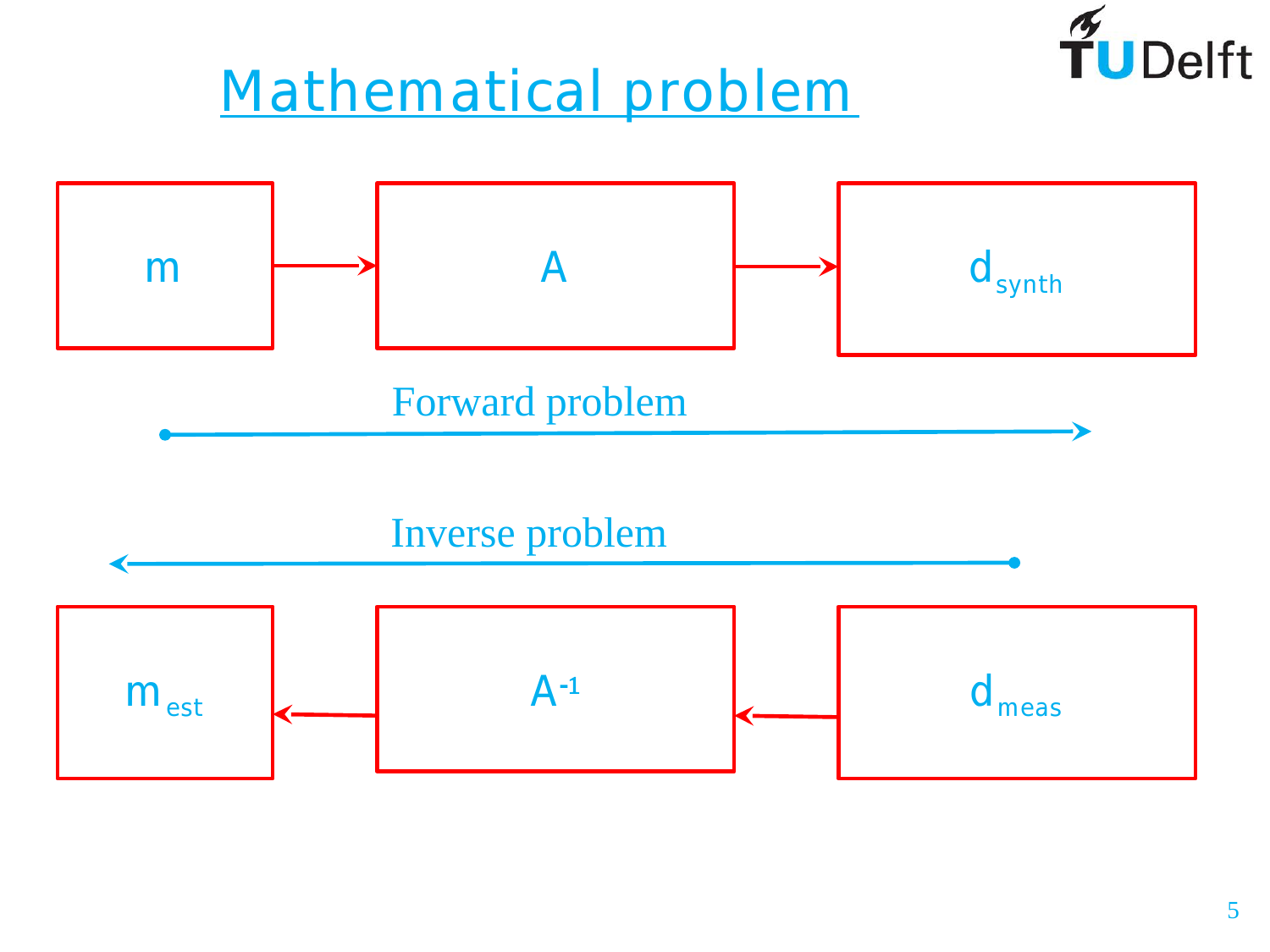

# Mathematical problem

A

dsynth

m

Forward problem
Inverse problem

A−1

dmeas

mest

5